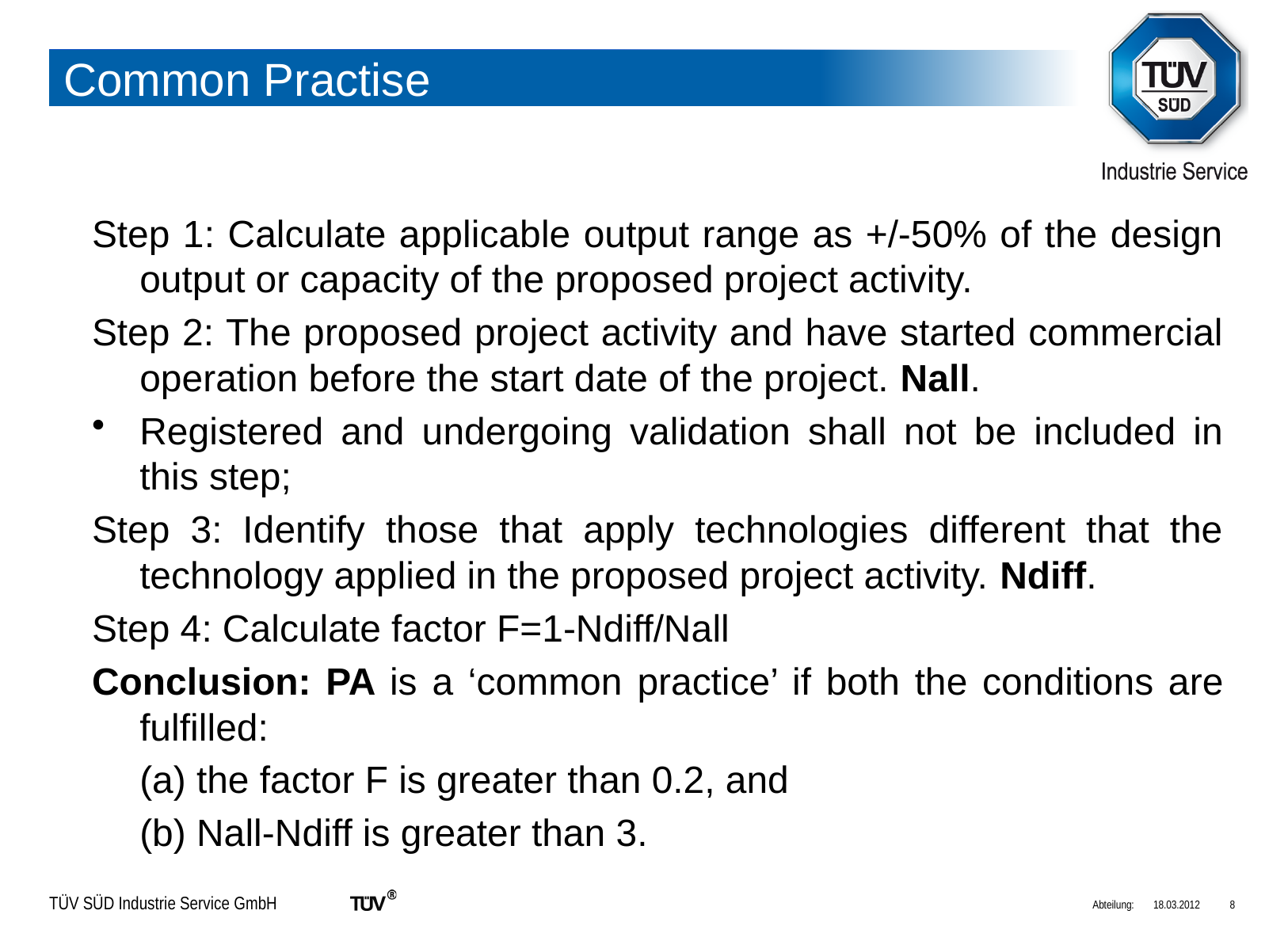

# Common Practise
Step 1: Calculate applicable output range as +/-50% of the design output or capacity of the proposed project activity.
Step 2: The proposed project activity and have started commercial operation before the start date of the project. Nall.
Registered and undergoing validation shall not be included in this step;
Step 3: Identify those that apply technologies different that the technology applied in the proposed project activity. Ndiff.
Step 4: Calculate factor F=1-Ndiff/Nall
Conclusion: PA is a ‘common practice’ if both the conditions are fulfilled:
	(a) the factor F is greater than 0.2, and
	(b) Nall-Ndiff is greater than 3.

Abteilung:
18.03.2012
8